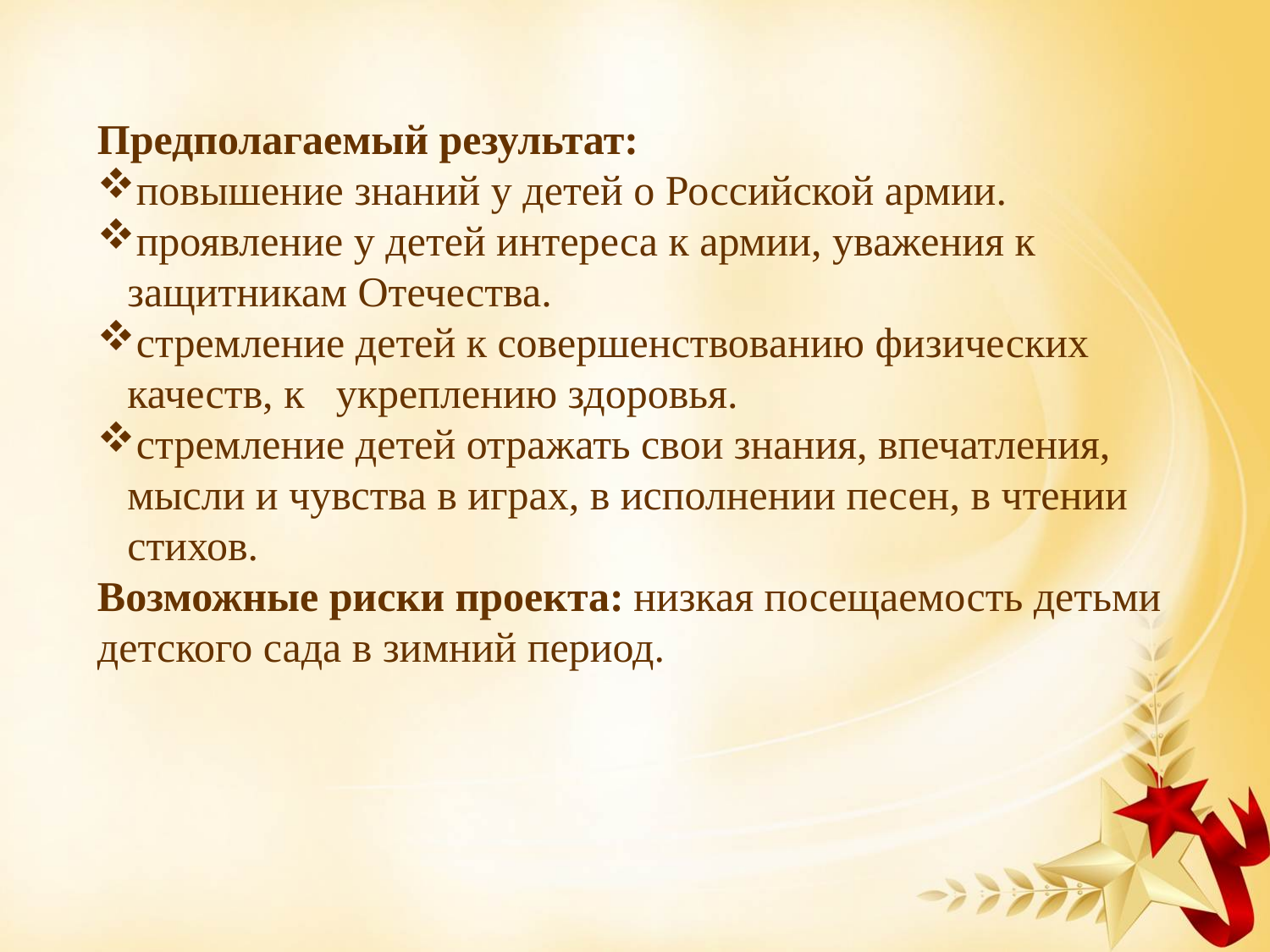

Предполагаемый результат:
повышение знаний у детей о Российской армии.
проявление у детей интереса к армии, уважения к защитникам Отечества.
стремление детей к совершенствованию физических качеств, к   укреплению здоровья.
стремление детей отражать свои знания, впечатления, мысли и чувства в играх, в исполнении песен, в чтении стихов.
Возможные риски проекта: низкая посещаемость детьми детского сада в зимний период.